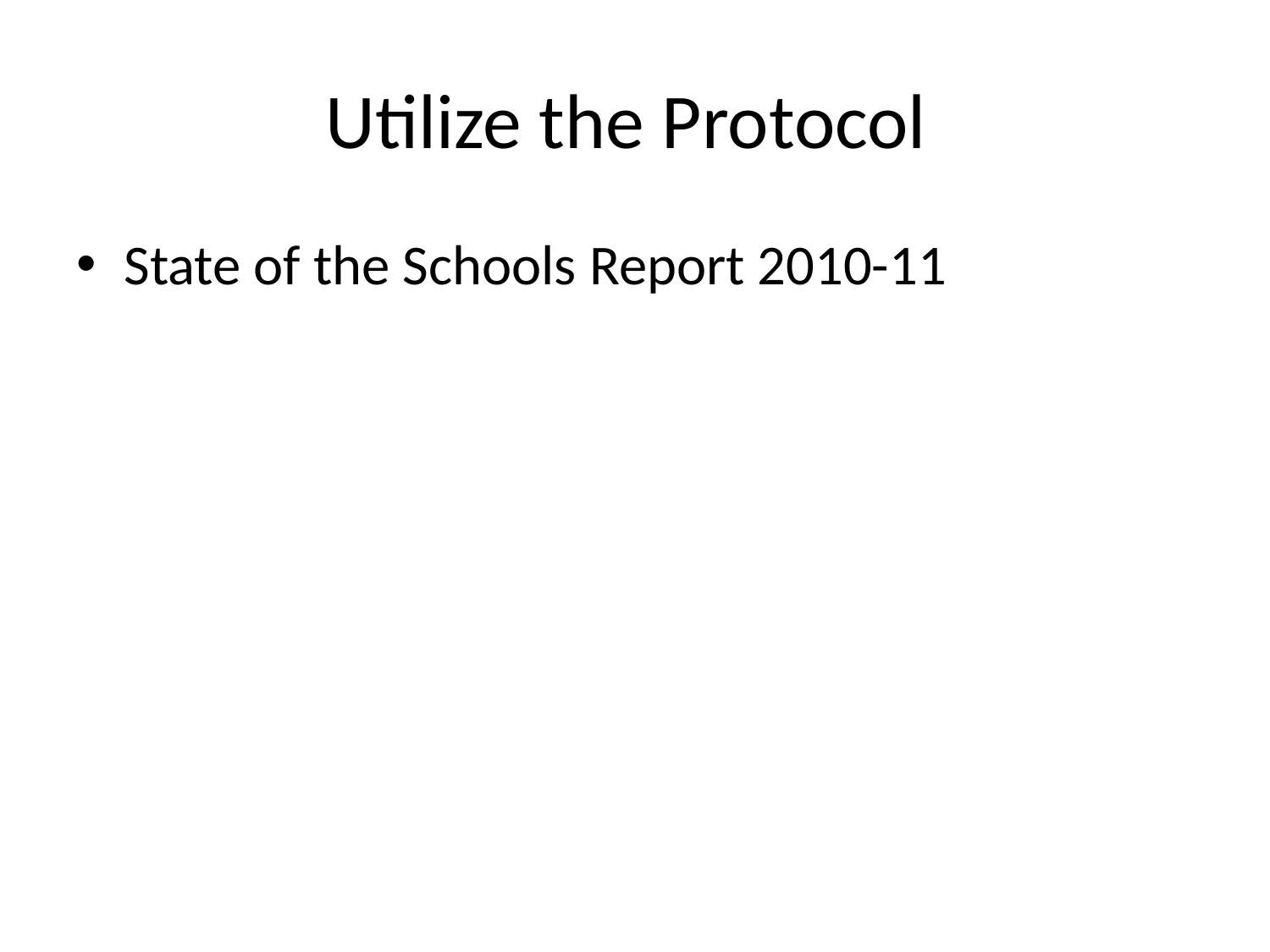

# Utilize the Protocol
State of the Schools Report 2010-11